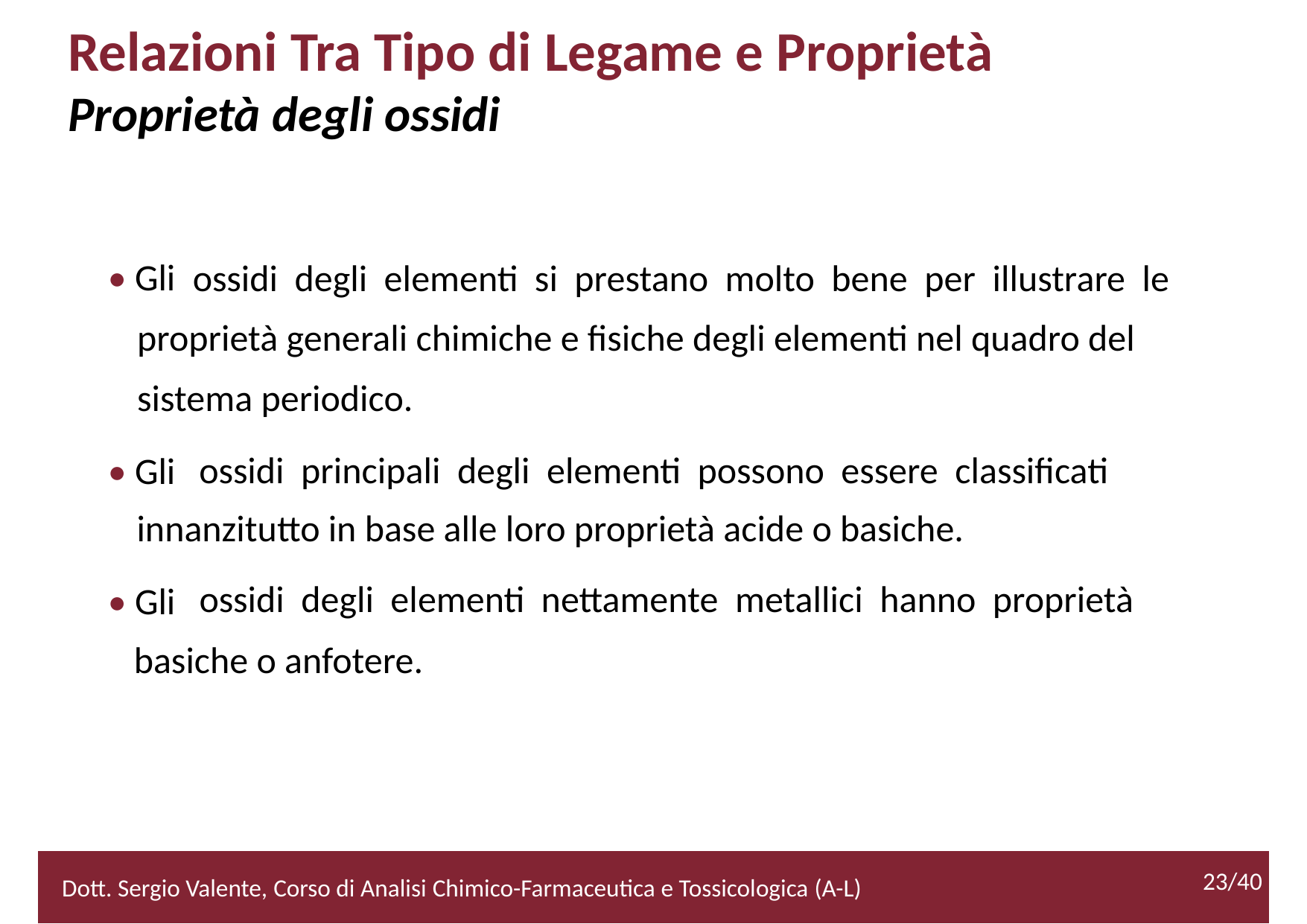

Relazioni Tra Tipo di Legame e Proprietà
Proprietà degli ossidi
• Gli
ossidi  degli  elementi  si  prestano  molto  bene  per  illustrare  le
proprietà generali chimiche e fisiche degli elementi nel quadro del

sistema periodico.
• Gli
ossidi  principali  degli  elementi  possono  essere  classificati
innanzitutto in base alle loro proprietà acide o basiche.
• Gli
ossidi  degli  elementi  nettamente  metallici  hanno  proprietà
basiche o anfotere.

23/40
2/52
Dott. Sergio Valente, Corso di Analisi Chimico-Farmaceutica e Tossicologica (A-L)